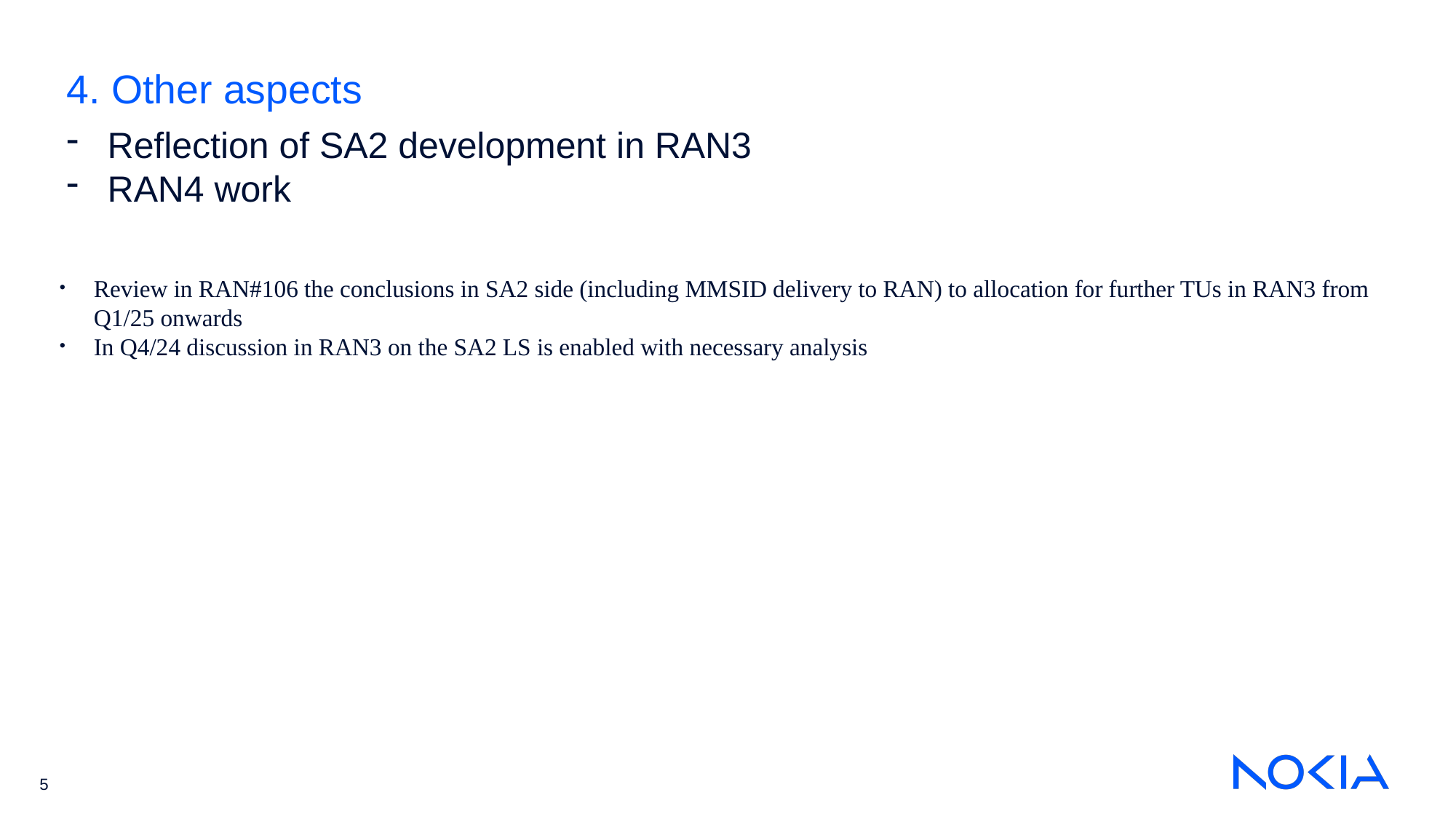

4. Other aspects
Reflection of SA2 development in RAN3
RAN4 work

Review in RAN#106 the conclusions in SA2 side (including MMSID delivery to RAN) to allocation for further TUs in RAN3 from Q1/25 onwards
In Q4/24 discussion in RAN3 on the SA2 LS is enabled with necessary analysis